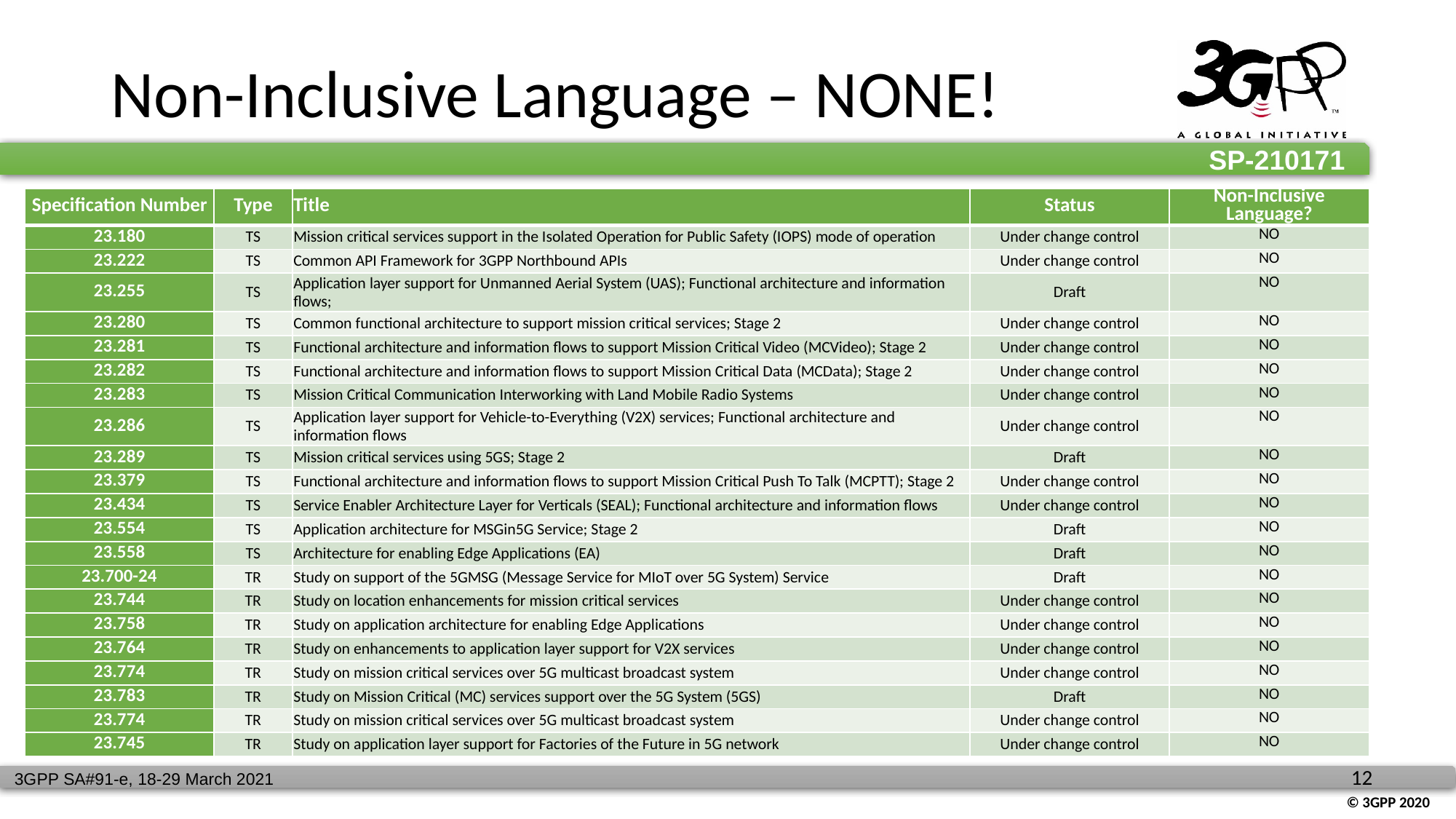

# Non-Inclusive Language – NONE!
| Specification Number | Type | Title | Status | Non-Inclusive Language? |
| --- | --- | --- | --- | --- |
| 23.180 | TS | Mission critical services support in the Isolated Operation for Public Safety (IOPS) mode of operation | Under change control | NO |
| 23.222 | TS | Common API Framework for 3GPP Northbound APIs | Under change control | NO |
| 23.255 | TS | Application layer support for Unmanned Aerial System (UAS); Functional architecture and information flows; | Draft | NO |
| 23.280 | TS | Common functional architecture to support mission critical services; Stage 2 | Under change control | NO |
| 23.281 | TS | Functional architecture and information flows to support Mission Critical Video (MCVideo); Stage 2 | Under change control | NO |
| 23.282 | TS | Functional architecture and information flows to support Mission Critical Data (MCData); Stage 2 | Under change control | NO |
| 23.283 | TS | Mission Critical Communication Interworking with Land Mobile Radio Systems | Under change control | NO |
| 23.286 | TS | Application layer support for Vehicle-to-Everything (V2X) services; Functional architecture and information flows | Under change control | NO |
| 23.289 | TS | Mission critical services using 5GS; Stage 2 | Draft | NO |
| 23.379 | TS | Functional architecture and information flows to support Mission Critical Push To Talk (MCPTT); Stage 2 | Under change control | NO |
| 23.434 | TS | Service Enabler Architecture Layer for Verticals (SEAL); Functional architecture and information flows | Under change control | NO |
| 23.554 | TS | Application architecture for MSGin5G Service; Stage 2 | Draft | NO |
| 23.558 | TS | Architecture for enabling Edge Applications (EA) | Draft | NO |
| 23.700-24 | TR | Study on support of the 5GMSG (Message Service for MIoT over 5G System) Service | Draft | NO |
| 23.744 | TR | Study on location enhancements for mission critical services | Under change control | NO |
| 23.758 | TR | Study on application architecture for enabling Edge Applications | Under change control | NO |
| 23.764 | TR | Study on enhancements to application layer support for V2X services | Under change control | NO |
| 23.774 | TR | Study on mission critical services over 5G multicast broadcast system | Under change control | NO |
| 23.783 | TR | Study on Mission Critical (MC) services support over the 5G System (5GS) | Draft | NO |
| 23.774 | TR | Study on mission critical services over 5G multicast broadcast system | Under change control | NO |
| 23.745 | TR | Study on application layer support for Factories of the Future in 5G network | Under change control | NO |